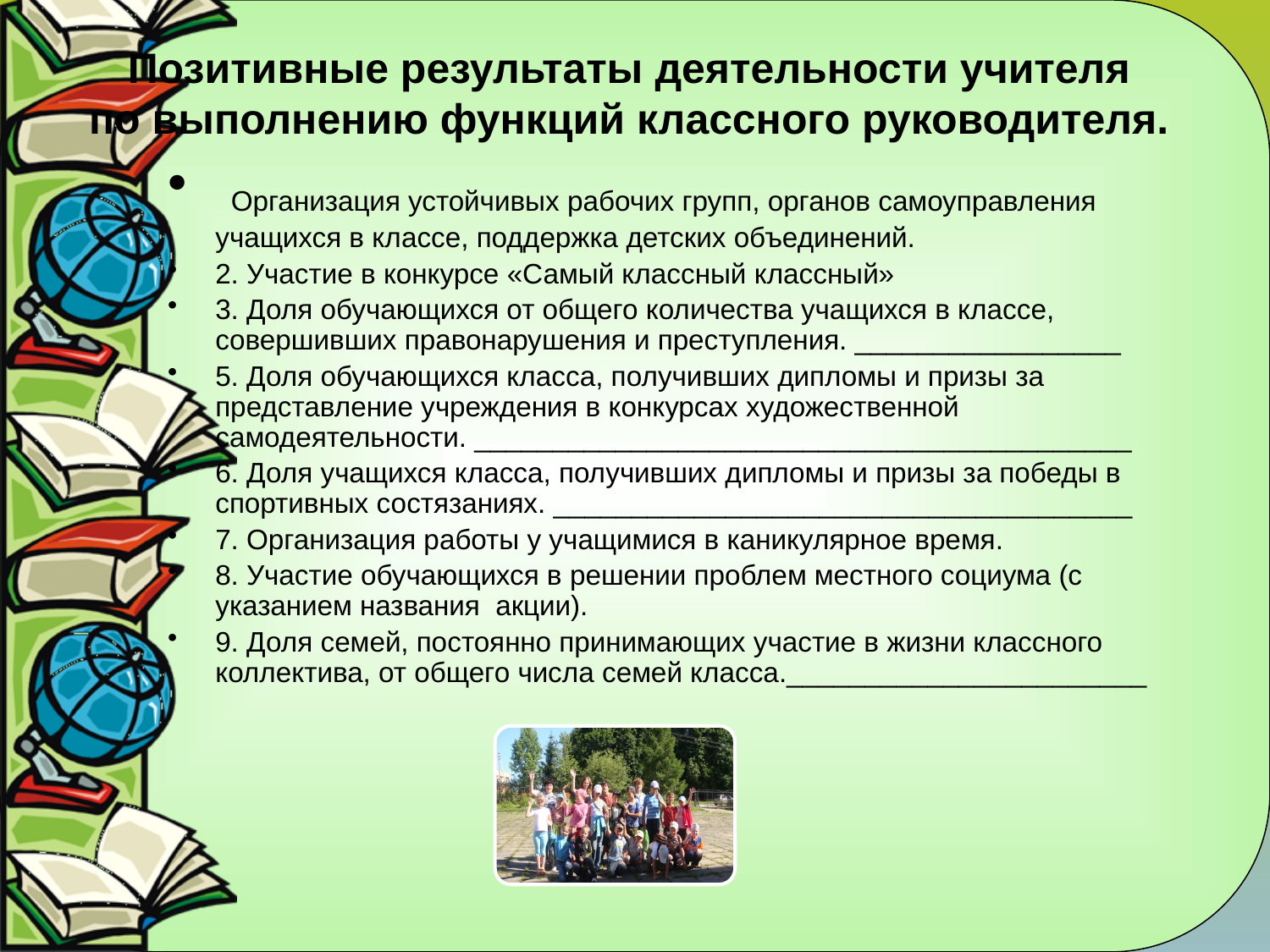

# Позитивные результаты деятельности учителя по выполнению функций классного руководителя.
 Организация устойчивых рабочих групп, органов самоуправления учащихся в классе, поддержка детских объединений.
2. Участие в конкурсе «Самый классный классный»
3. Доля обучающихся от общего количества учащихся в классе, совершивших правонарушения и преступления. _________________
5. Доля обучающихся класса, получивших дипломы и призы за представление учреждения в конкурсах художественной самодеятельности. __________________________________________
6. Доля учащихся класса, получивших дипломы и призы за победы в спортивных состязаниях. _____________________________________
7. Организация работы у учащимися в каникулярное время.
8. Участие обучающихся в решении проблем местного социума (с указанием названия  акции).
9. Доля семей, постоянно принимающих участие в жизни классного коллектива, от общего числа семей класса._______________________